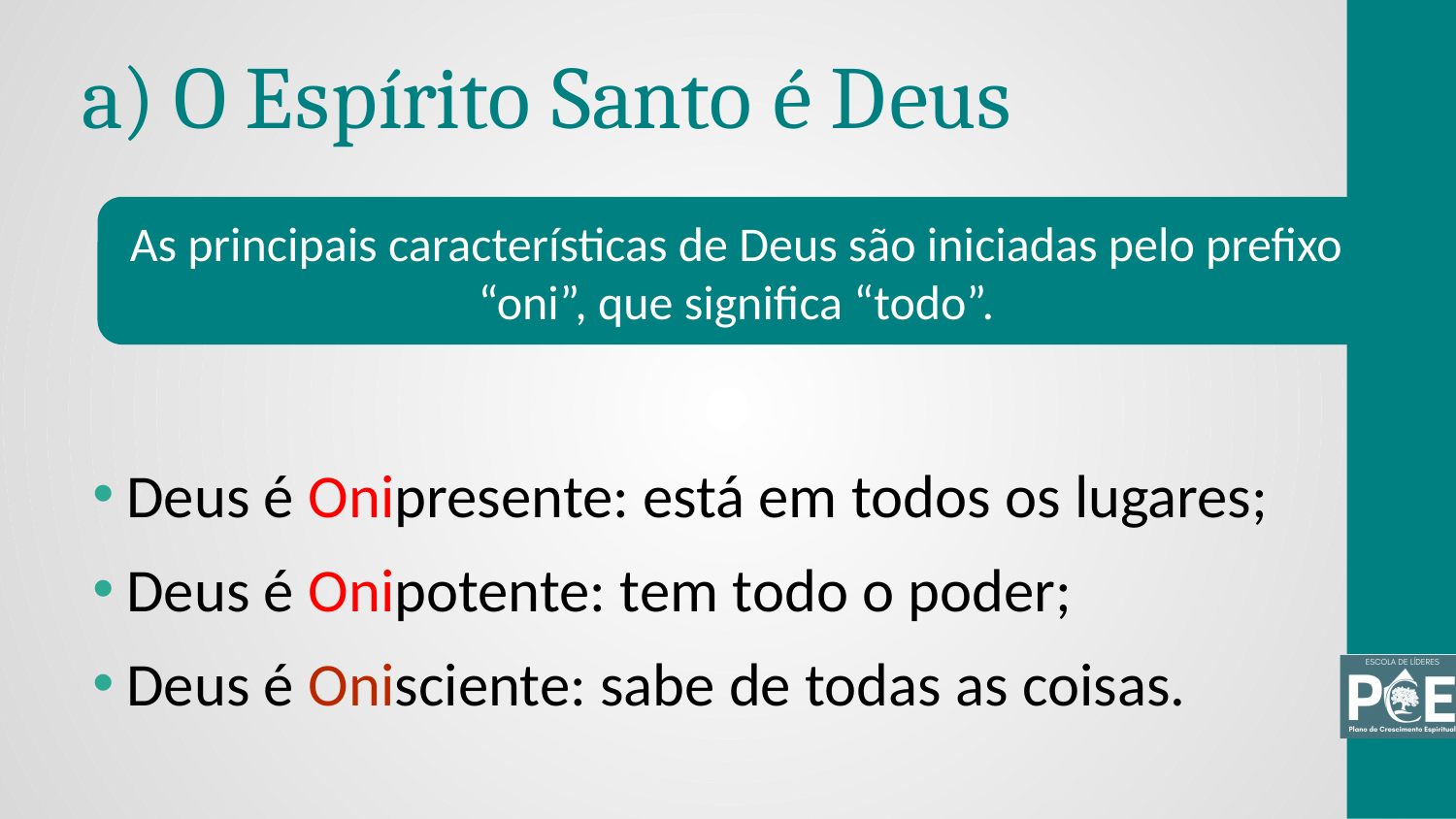

# a) O Espírito Santo é Deus

As principais características de Deus são iniciadas pelo prefixo “oni”, que significa “todo”.
Deus é Onipresente: está em todos os lugares;
Deus é Onipotente: tem todo o poder;
Deus é Onisciente: sabe de todas as coisas.